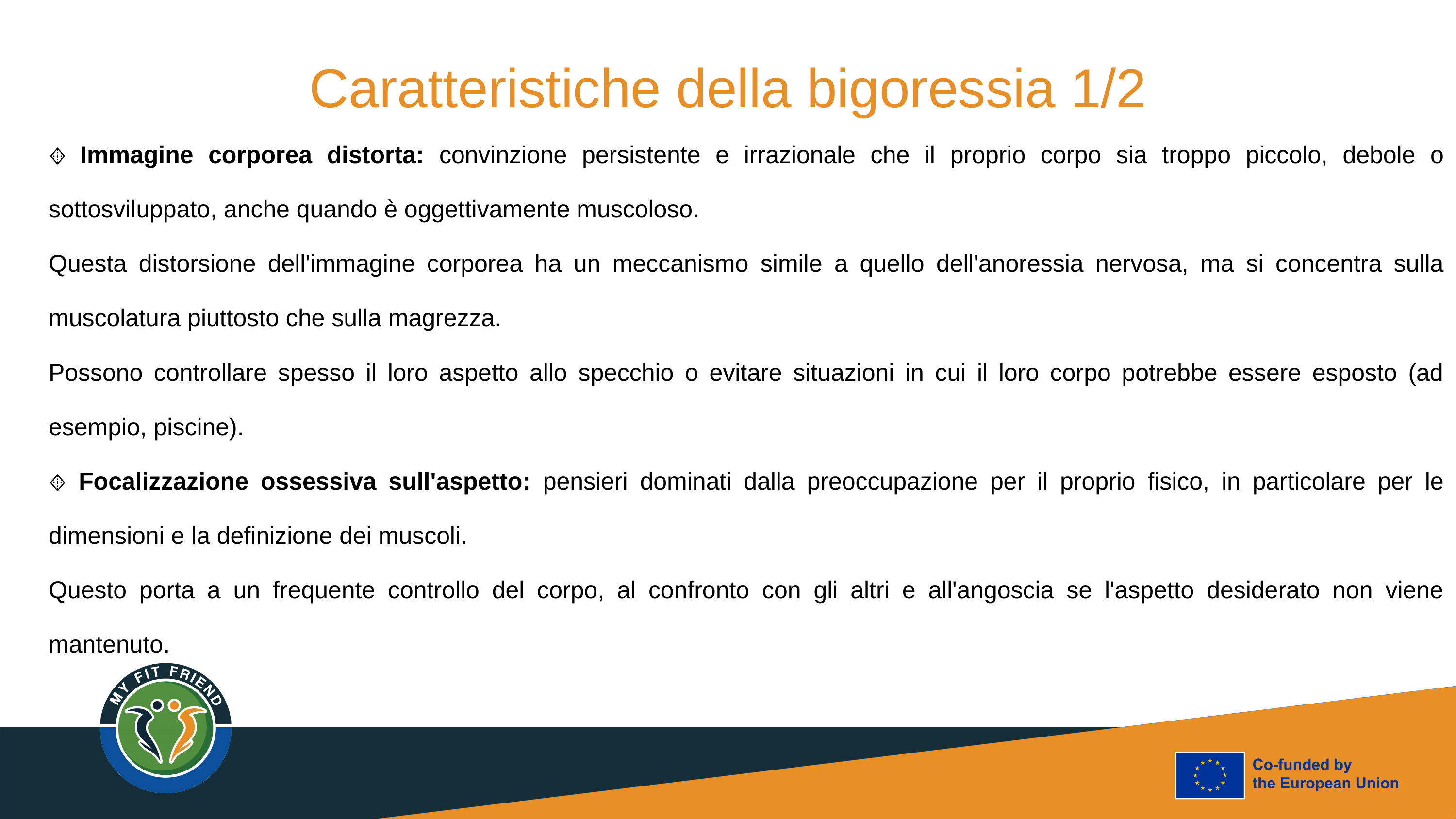

Caratteristiche della bigoressia 1/2
🔸 Immagine corporea distorta: convinzione persistente e irrazionale che il proprio corpo sia troppo piccolo, debole o sottosviluppato, anche quando è oggettivamente muscoloso.
Questa distorsione dell'immagine corporea ha un meccanismo simile a quello dell'anoressia nervosa, ma si concentra sulla muscolatura piuttosto che sulla magrezza.
Possono controllare spesso il loro aspetto allo specchio o evitare situazioni in cui il loro corpo potrebbe essere esposto (ad esempio, piscine).
🔸 Focalizzazione ossessiva sull'aspetto: pensieri dominati dalla preoccupazione per il proprio fisico, in particolare per le dimensioni e la definizione dei muscoli.
Questo porta a un frequente controllo del corpo, al confronto con gli altri e all'angoscia se l'aspetto desiderato non viene mantenuto.